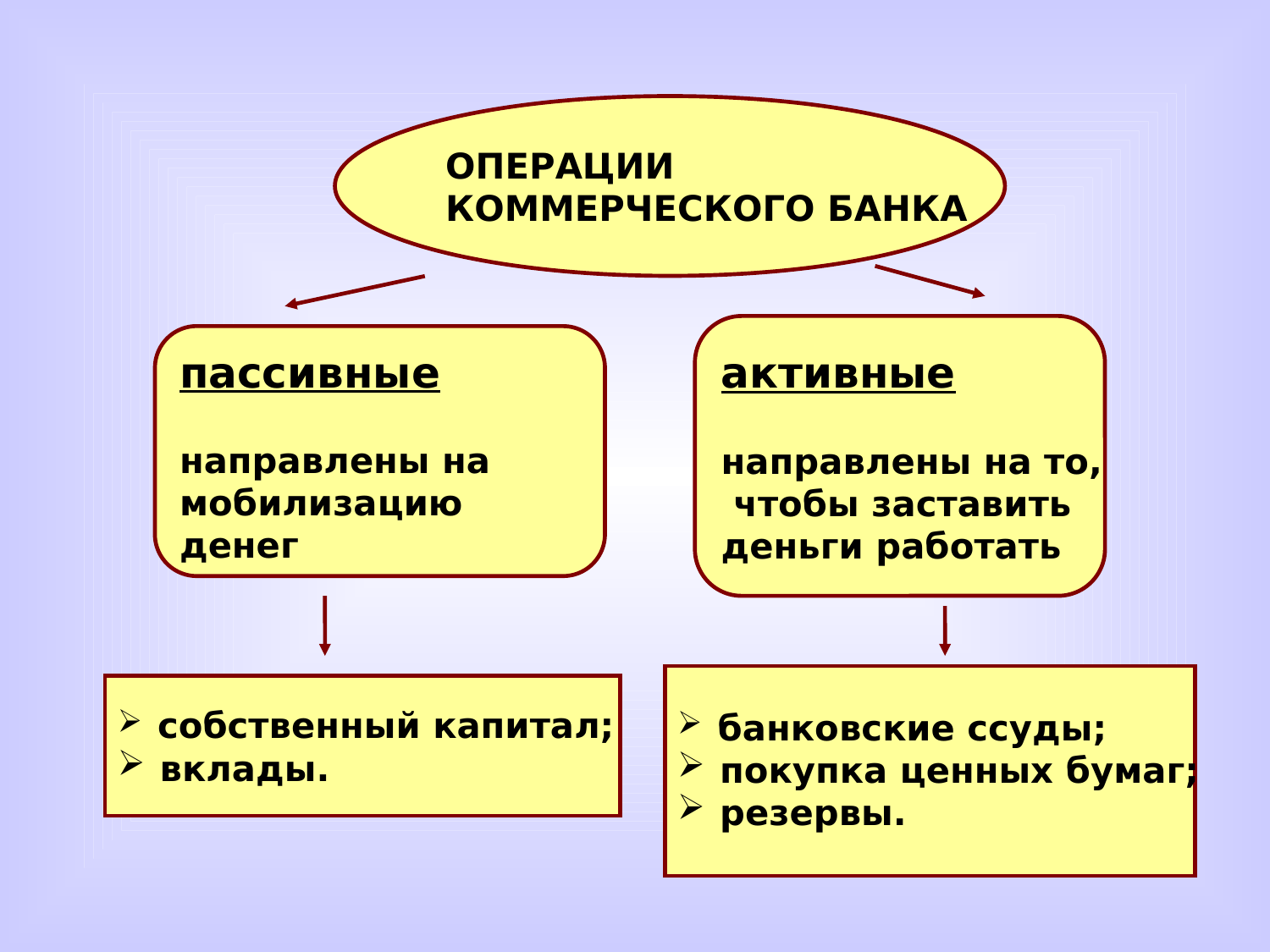

ОПЕРАЦИИ
КОММЕРЧЕСКОГО БАНКА

активные

направлены на то,
 чтобы заставить
деньги работать

пассивные

направлены на
мобилизацию
денег

 банковские ссуды;
 покупка ценных бумаг;
 резервы.

 собственный капитал;
 вклады.